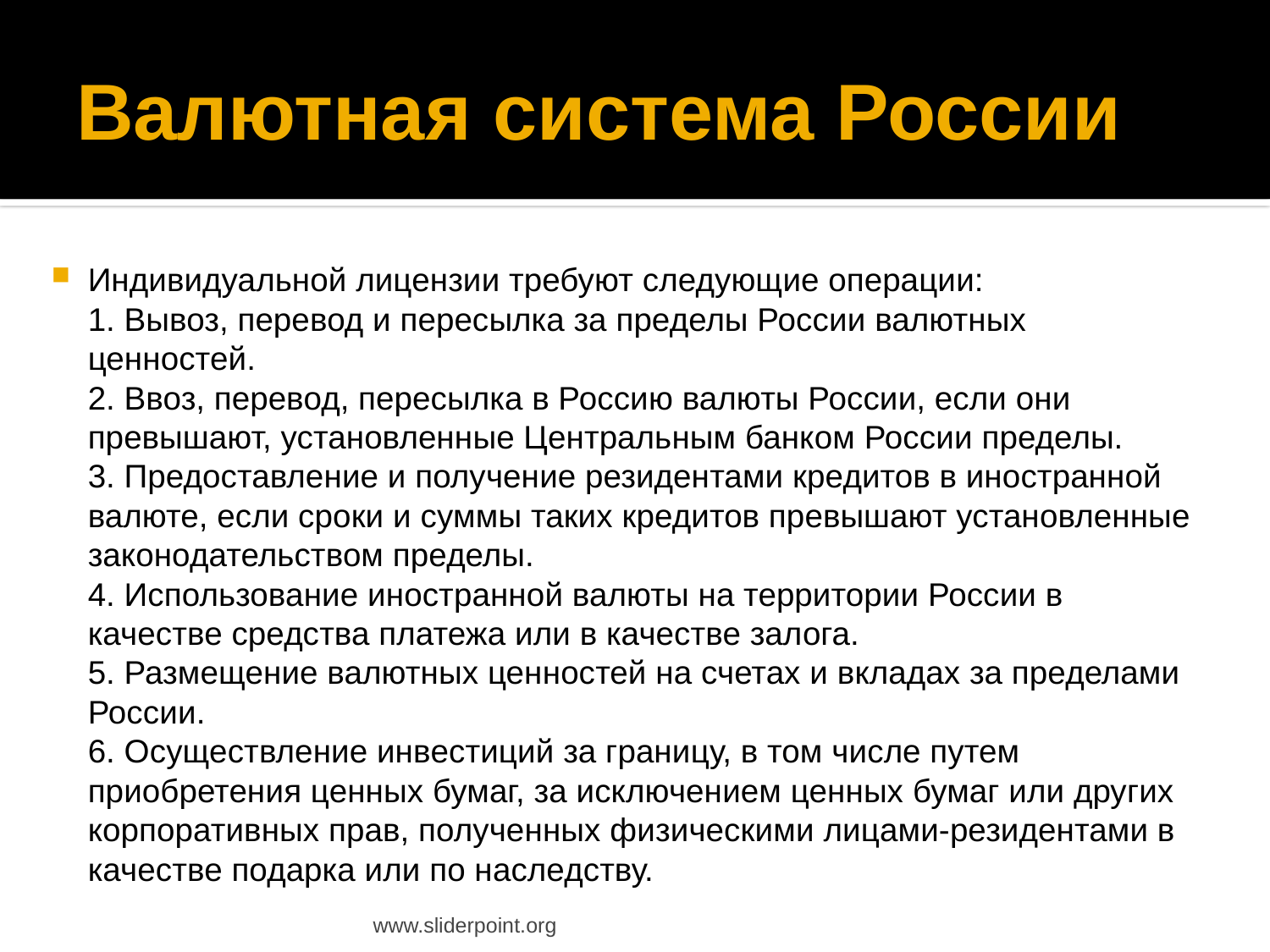

# Валютная система России
Индивидуальной лицензии требуют следующие операции:
1. Вывоз, перевод и пересылка за пределы России валютных ценностей.
2. Ввоз, перевод, пересылка в Россию валюты России, если они превышают, установленные Центральным банком России пределы.
3. Предоставление и получение резидентами кредитов в иностранной валюте, если сроки и суммы таких кредитов превышают установленные законодательством пределы.
4. Использование иностранной валюты на территории России в качестве средства платежа или в качестве залога.
5. Размещение валютных ценностей на счетах и вкладах за пределами России.
6. Осуществление инвестиций за границу, в том числе путем приобретения ценных бумаг, за исключением ценных бумаг или других корпоративных прав, полученных физическими лицами-резидентами в качестве подарка или по наследству.
www.sliderpoint.org